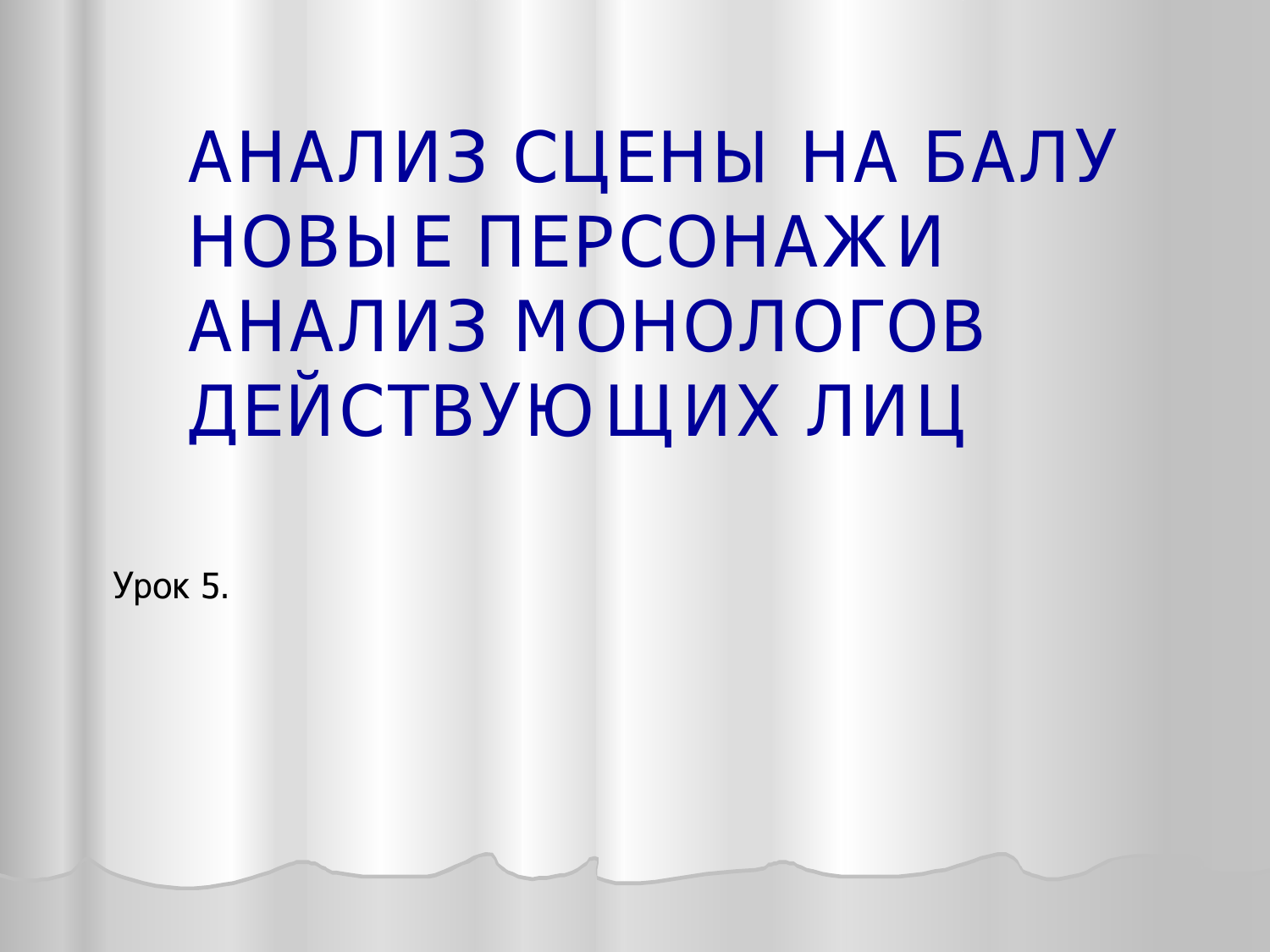

# Анализ сцены на балу Новые персонажи Анализ монологов действующих лиц
Урок 5.